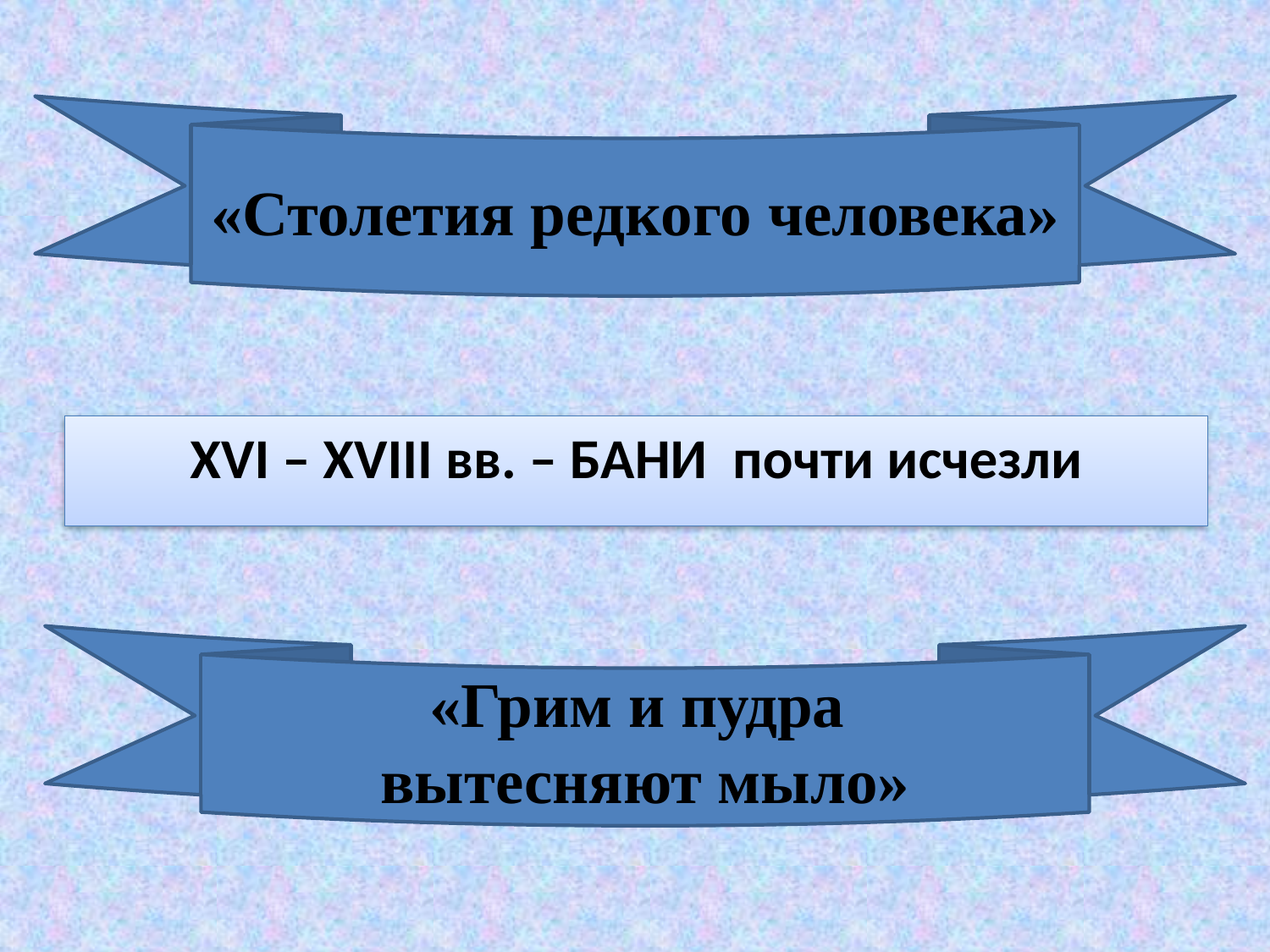

«Столетия редкого человека»
XVI – XVIII вв. – БАНИ  почти исчезли
«Грим и пудра
вытесняют мыло»